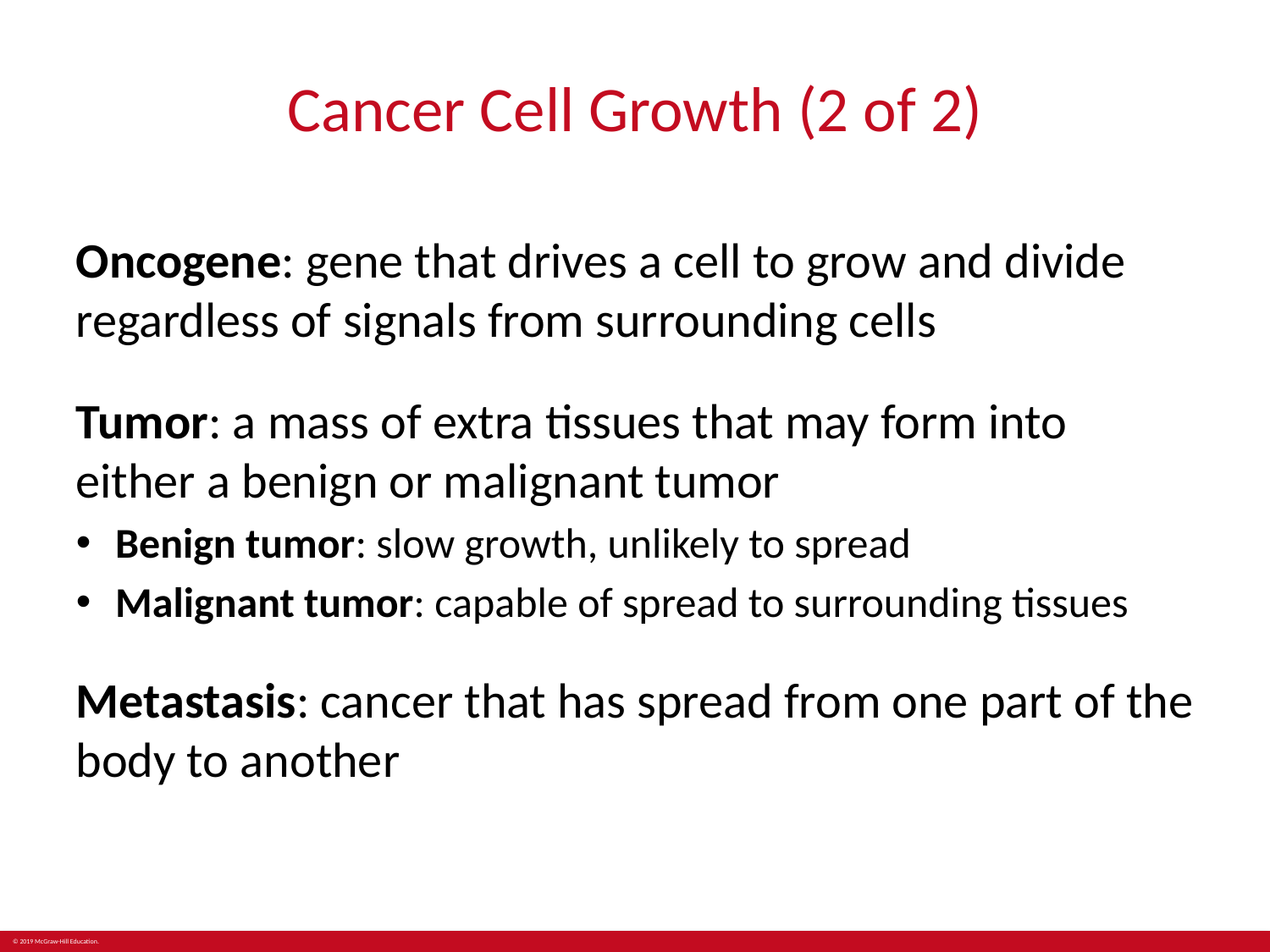

# Cancer Cell Growth (2 of 2)
Oncogene: gene that drives a cell to grow and divide regardless of signals from surrounding cells
Tumor: a mass of extra tissues that may form into either a benign or malignant tumor
Benign tumor: slow growth, unlikely to spread
Malignant tumor: capable of spread to surrounding tissues
Metastasis: cancer that has spread from one part of the body to another